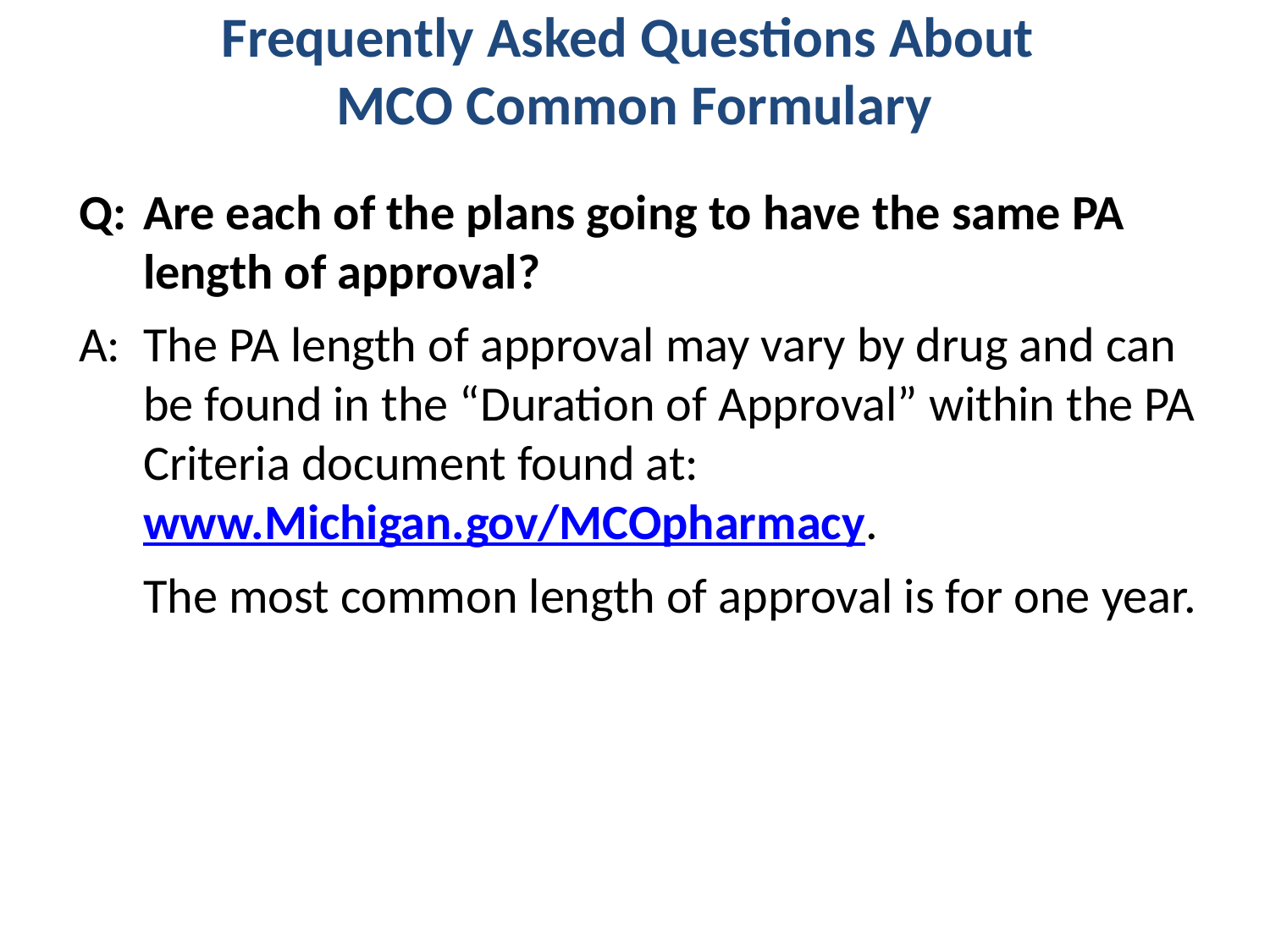

# Frequently Asked Questions About MCO Common Formulary
Q:	Are each of the plans going to have the same PA length of approval?
A: 	The PA length of approval may vary by drug and can be found in the “Duration of Approval” within the PA Criteria document found at: www.Michigan.gov/MCOpharmacy.
	The most common length of approval is for one year.